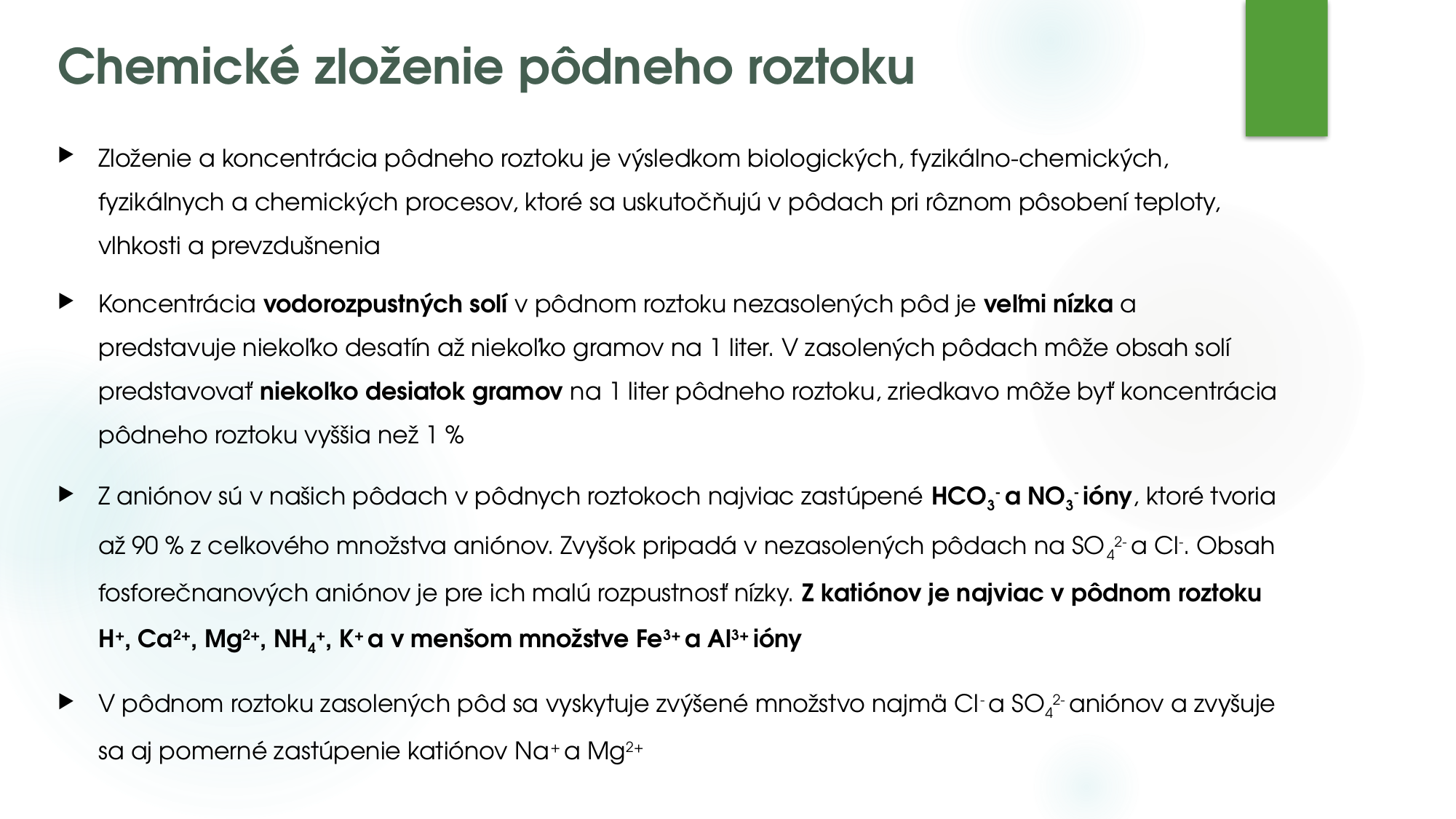

# Chemické zloženie pôdneho roztoku
Zloženie a koncentrácia pôdneho roztoku je výsledkom biologických, fyzikálno-chemických, fyzikálnych a chemických procesov, ktoré sa uskutočňujú v pôdach pri rôznom pôsobení teploty, vlhkosti a prevzdušnenia
Koncentrácia vodorozpustných solí v pôdnom roztoku nezasolených pôd je veľmi nízka a predstavuje niekoľko desatín až niekoľko gramov na 1 liter. V zasolených pôdach môže obsah solí predstavovať niekoľko desiatok gramov na 1 liter pôdneho roztoku, zriedkavo môže byť koncentrácia pôdneho roztoku vyššia než 1 %
Z aniónov sú v našich pôdach v pôdnych roztokoch najviac zastúpené HCO3- a NO3- ióny, ktoré tvoria až 90 % z celkového množstva aniónov. Zvyšok pripadá v nezasolených pôdach na SO42- a Cl-. Obsah fosforečnanových aniónov je pre ich malú rozpustnosť nízky. Z katiónov je najviac v pôdnom roztoku H+, Ca2+, Mg2+, NH4+, K+ a v menšom množstve Fe3+ a Al3+ ióny
V pôdnom roztoku zasolených pôd sa vyskytuje zvýšené množstvo najmä Cl- a SO42- aniónov a zvyšuje sa aj pomerné zastúpenie katiónov Na+ a Mg2+